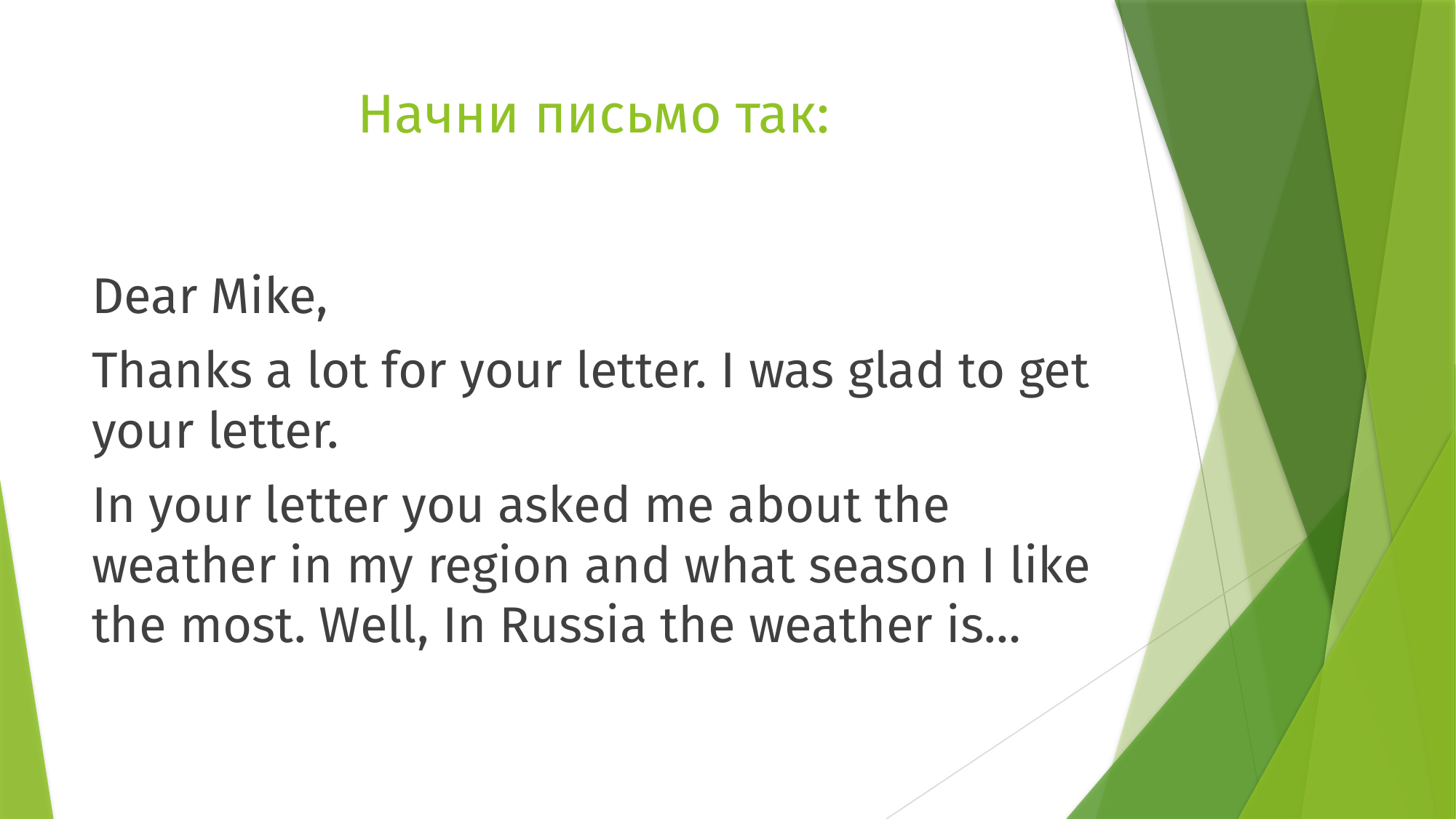

# Начни письмо так:
Dear Mike,
Thanks a lot for your letter. I was glad to get your letter.
In your letter you asked me about the weather in my region and what season I like the most. Well, In Russia the weather is…